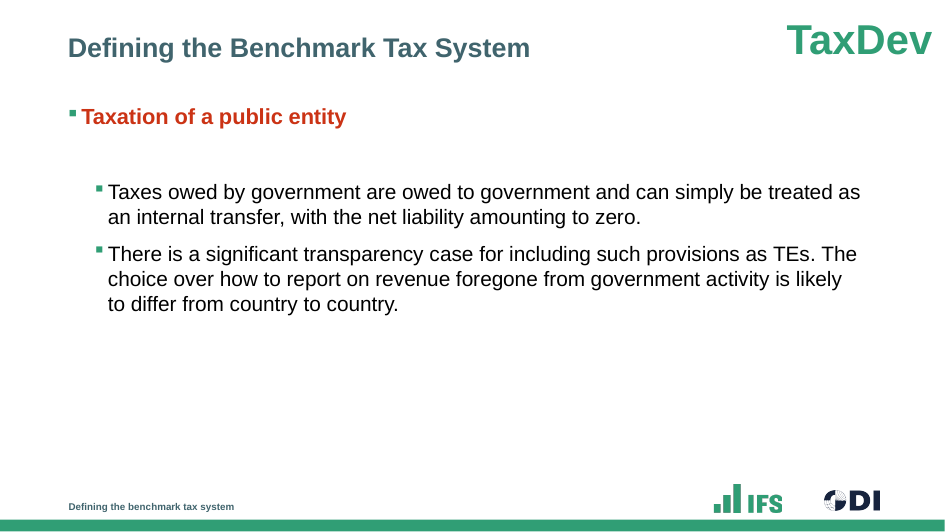

# Defining the Benchmark Tax System
Taxation of a public entity

Taxes owed by government are owed to government and can simply be treated as an internal transfer, with the net liability amounting to zero.
There is a significant transparency case for including such provisions as TEs. The choice over how to report on revenue foregone from government activity is likely to differ from country to country.

Defining the benchmark tax system